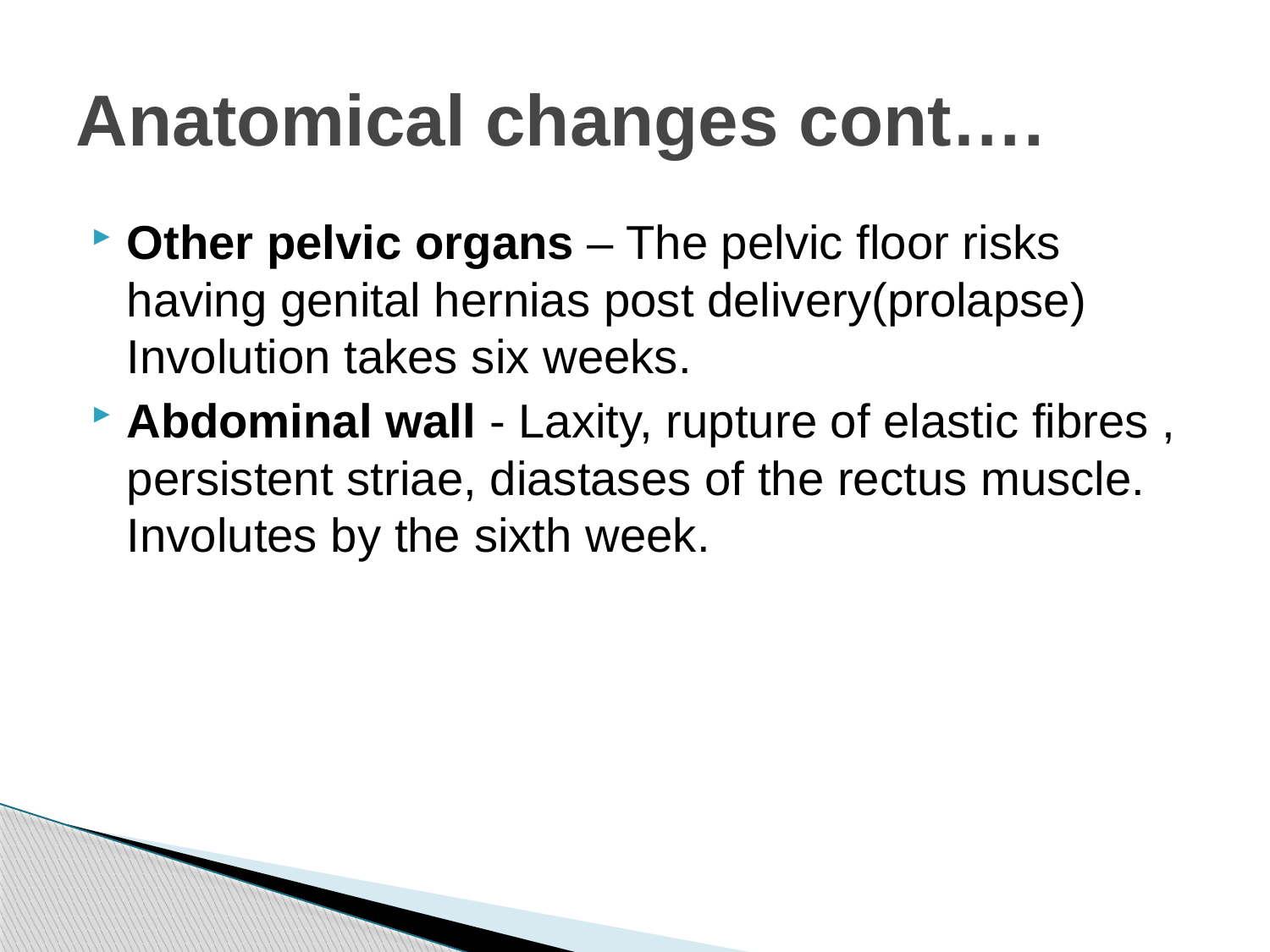

# Anatomical changes cont….
Other pelvic organs – The pelvic floor risks having genital hernias post delivery(prolapse)  Involution takes six weeks.
Abdominal wall - Laxity, rupture of elastic fibres , persistent striae, diastases of the rectus muscle.  Involutes by the sixth week.